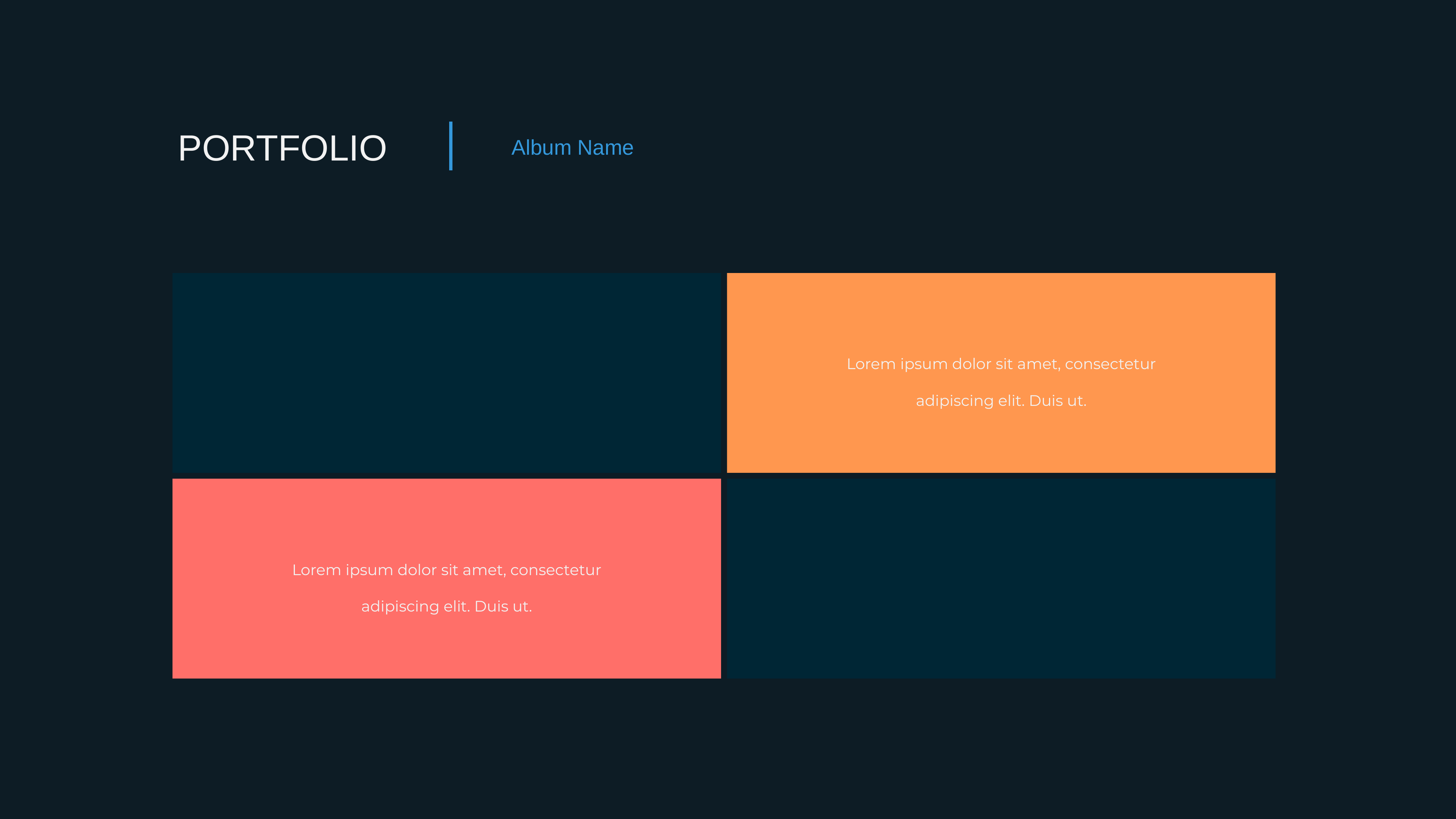

PORTFOLIO
Album Name

Lorem ipsum dolor sit amet, consectetur adipiscing elit. Duis ut.

Lorem ipsum dolor sit amet, consectetur adipiscing elit. Duis ut.